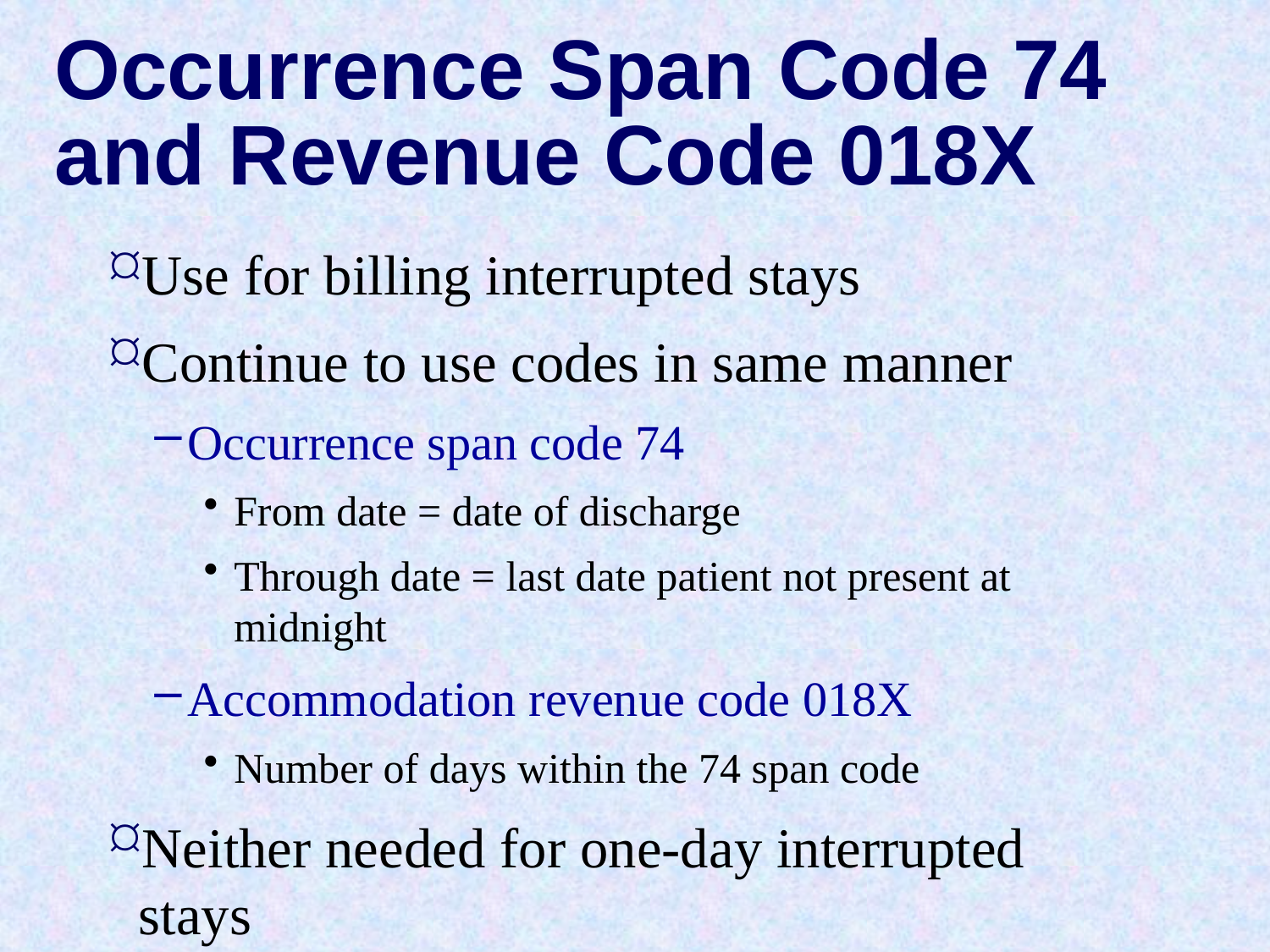

# Occurrence Span Code 74 and Revenue Code 018X
Use for billing interrupted stays
Continue to use codes in same manner
Occurrence span code 74
From date = date of discharge
Through date = last date patient not present at midnight
Accommodation revenue code 018X
Number of days within the 74 span code
Neither needed for one-day interrupted stays